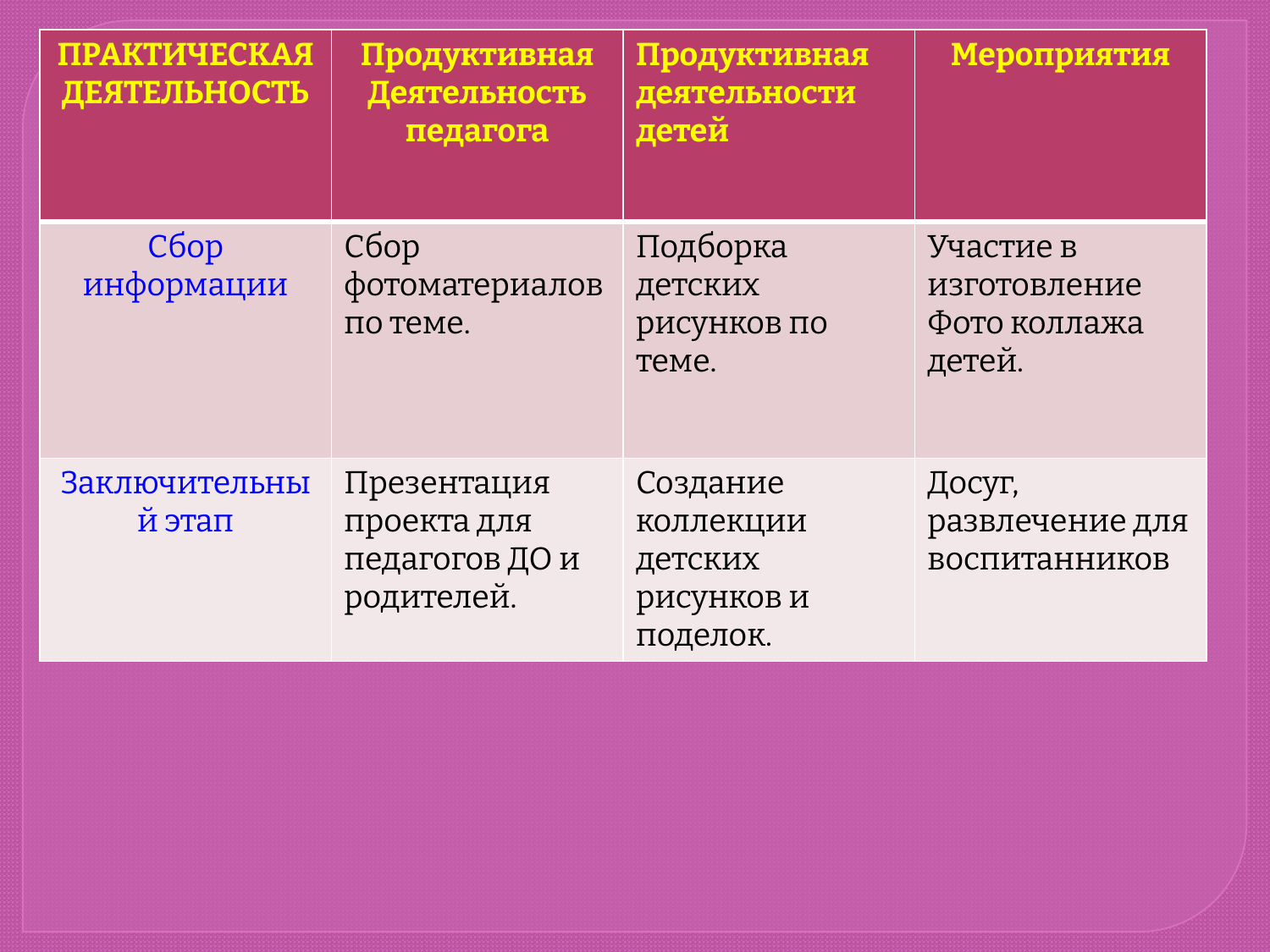

| ПРАКТИЧЕСКАЯ ДЕЯТЕЛЬНОСТЬ | Продуктивная Деятельность педагога | Продуктивная деятельности детей | Мероприятия |
| --- | --- | --- | --- |
| Сбор информации | Сбор фотоматериалов по теме. | Подборка детских рисунков по теме. | Участие в изготовление Фото коллажа детей. |
| Заключительный этап | Презентация проекта для педагогов ДО и родителей. | Создание коллекции детских рисунков и поделок. | Досуг, развлечение для воспитанников |